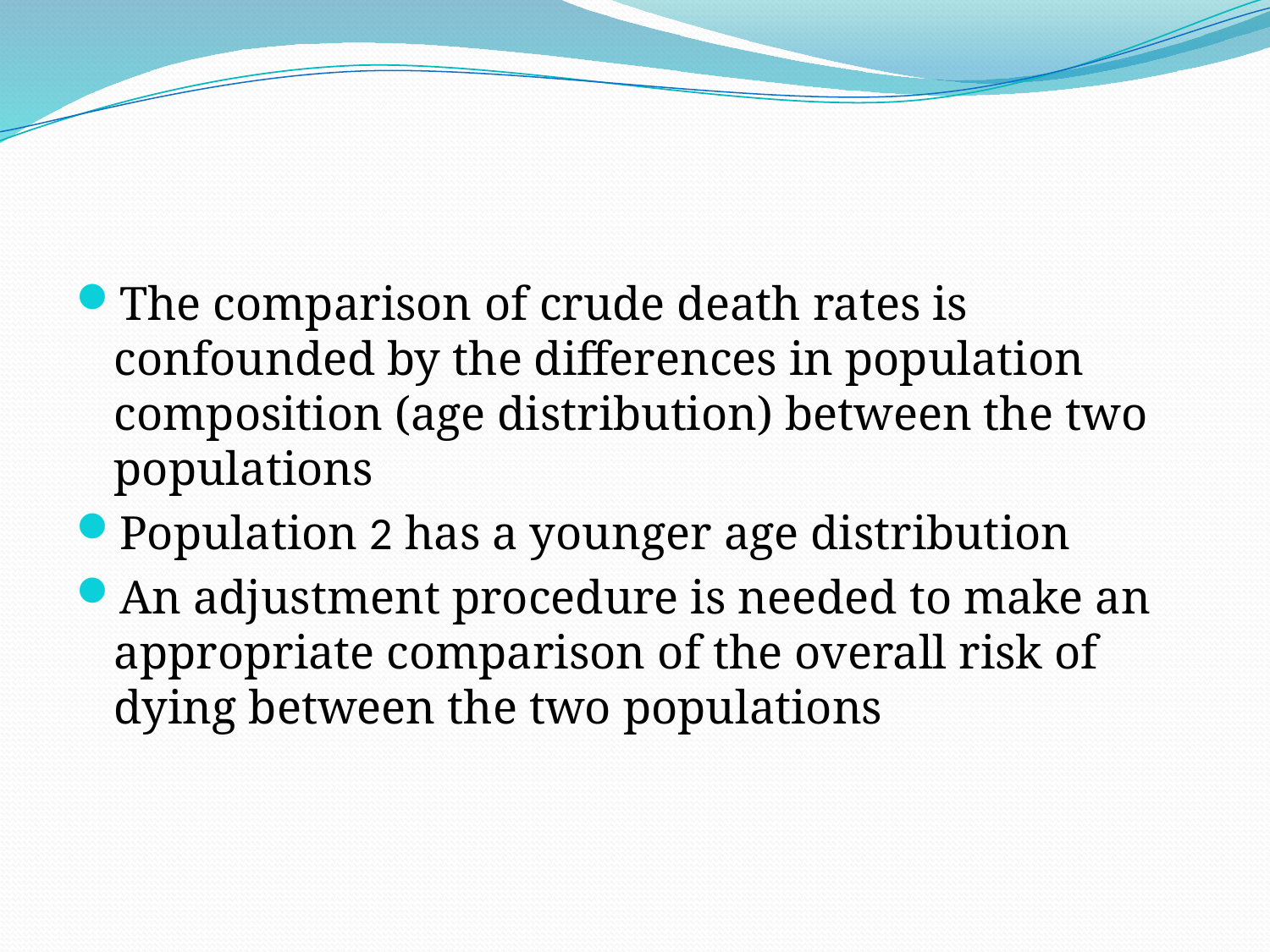

#
The comparison of crude death rates is confounded by the differences in population composition (age distribution) between the two populations
Population 2 has a younger age distribution
An adjustment procedure is needed to make an appropriate comparison of the overall risk of dying between the two populations